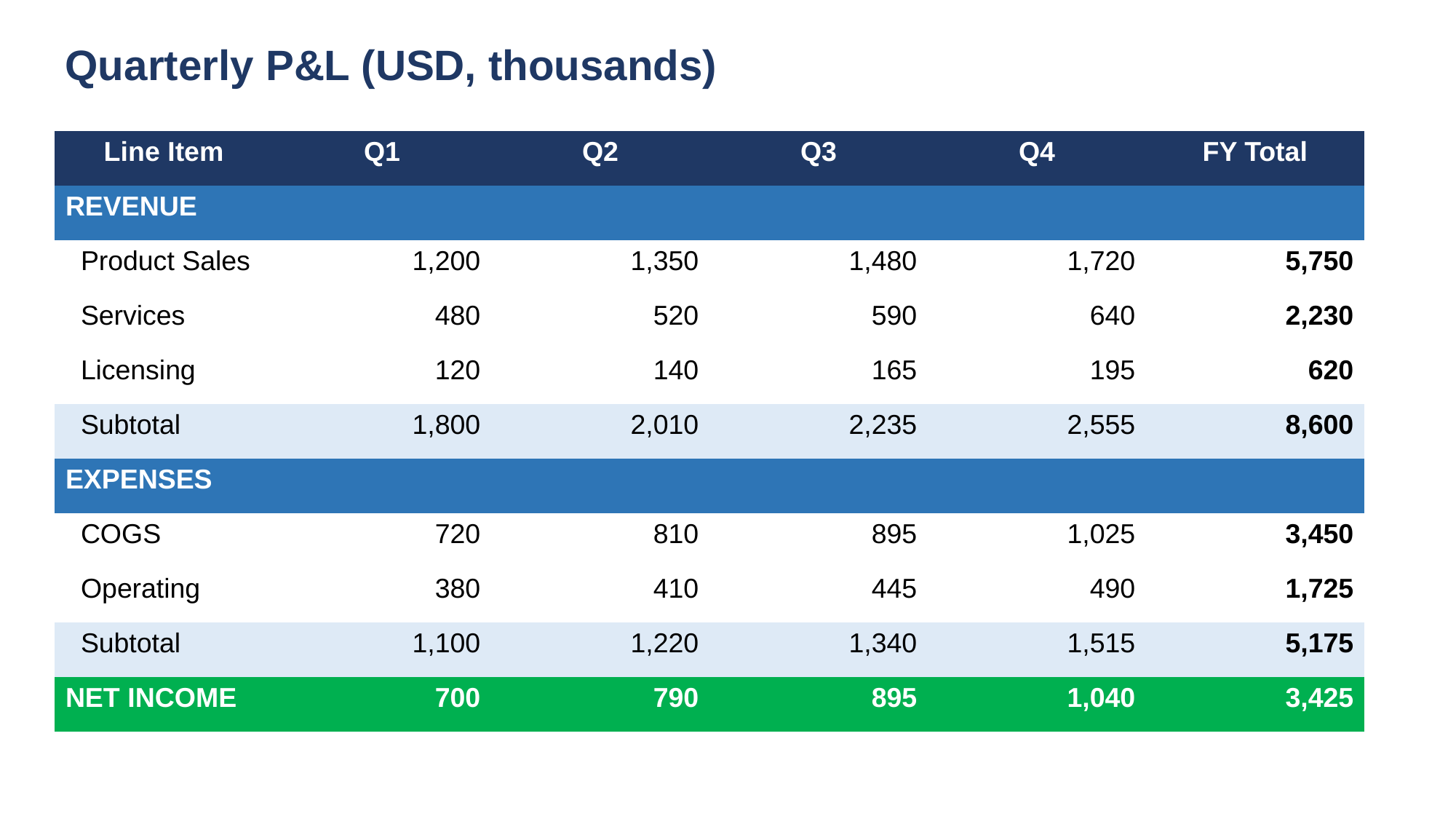

Quarterly P&L (USD, thousands)
| Line Item | Q1 | Q2 | Q3 | Q4 | FY Total |
| --- | --- | --- | --- | --- | --- |
| REVENUE |  |  |  |  |  |
| Product Sales | 1,200 | 1,350 | 1,480 | 1,720 | 5,750 |
| Services | 480 | 520 | 590 | 640 | 2,230 |
| Licensing | 120 | 140 | 165 | 195 | 620 |
| Subtotal | 1,800 | 2,010 | 2,235 | 2,555 | 8,600 |
| EXPENSES |  |  |  |  |  |
| COGS | 720 | 810 | 895 | 1,025 | 3,450 |
| Operating | 380 | 410 | 445 | 490 | 1,725 |
| Subtotal | 1,100 | 1,220 | 1,340 | 1,515 | 5,175 |
| NET INCOME | 700 | 790 | 895 | 1,040 | 3,425 |